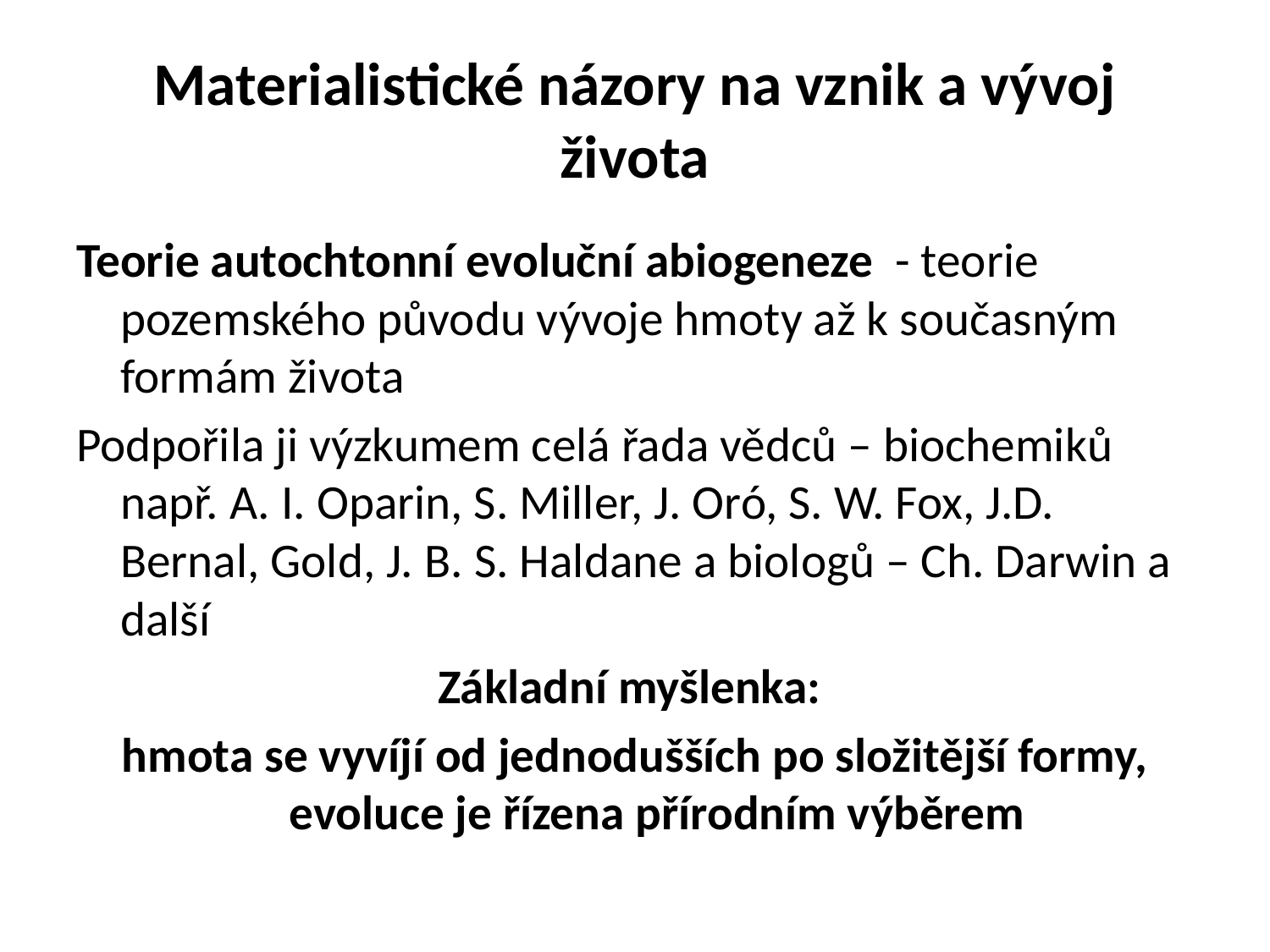

# Materialistické názory na vznik a vývoj života
Teorie autochtonní evoluční abiogeneze  - teorie pozemského původu vývoje hmoty až k současným formám života
Podpořila ji výzkumem celá řada vědců – biochemiků např. A. I. Oparin, S. Miller, J. Oró, S. W. Fox, J.D. Bernal, Gold, J. B. S. Haldane a biologů – Ch. Darwin a další
Základní myšlenka:
hmota se vyvíjí od jednodušších po složitější formy, evoluce je řízena přírodním výběrem